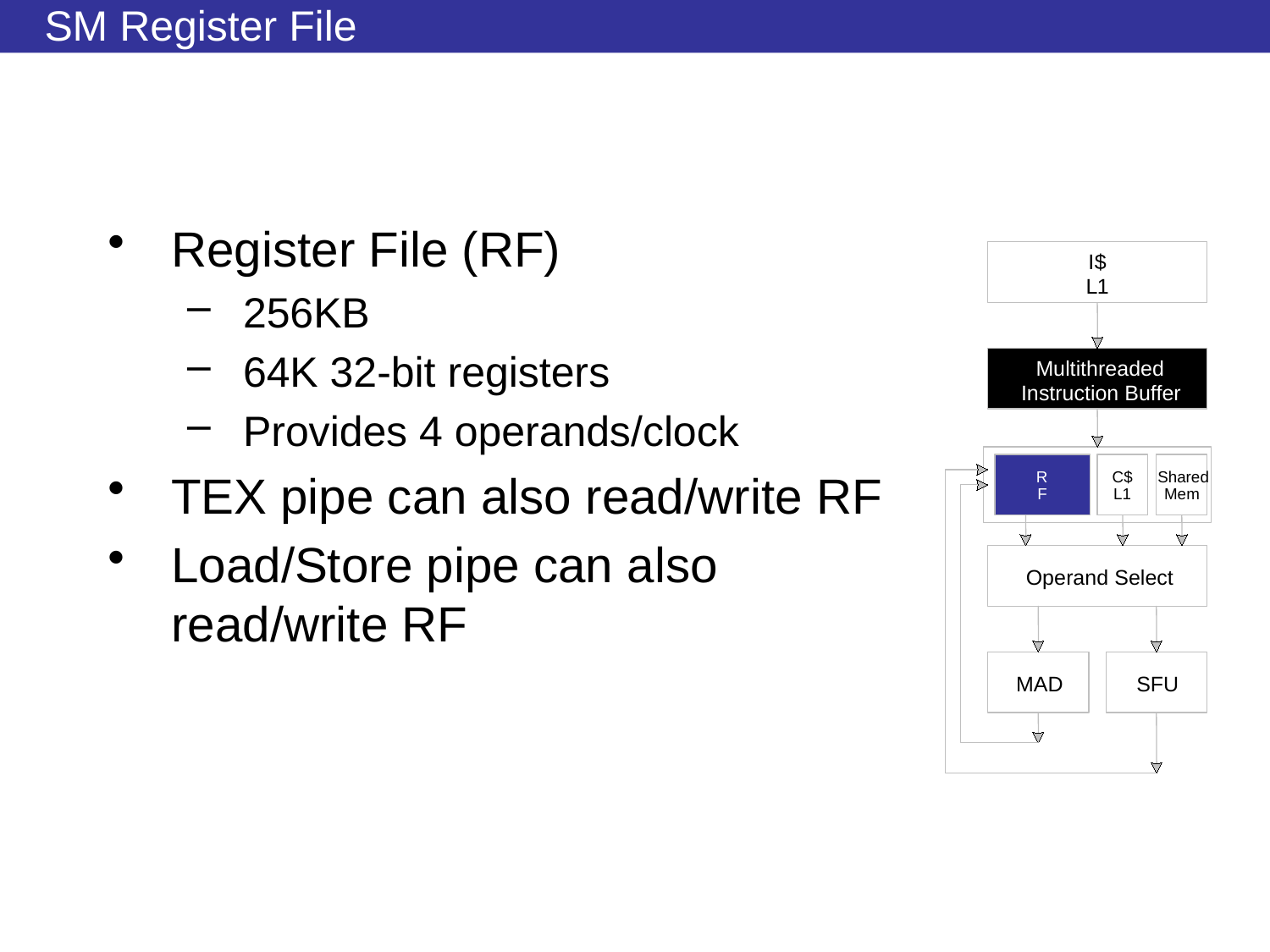

# SM Register File
Register File (RF)
256KB
64K 32-bit registers
Provides 4 operands/clock
TEX pipe can also read/write RF
Load/Store pipe can also read/write RF

I
$
L
1

Multithreaded
Instruction Buffer

R
C
$
Shared

F

L
1
Mem

Operand Select

MAD
SFU